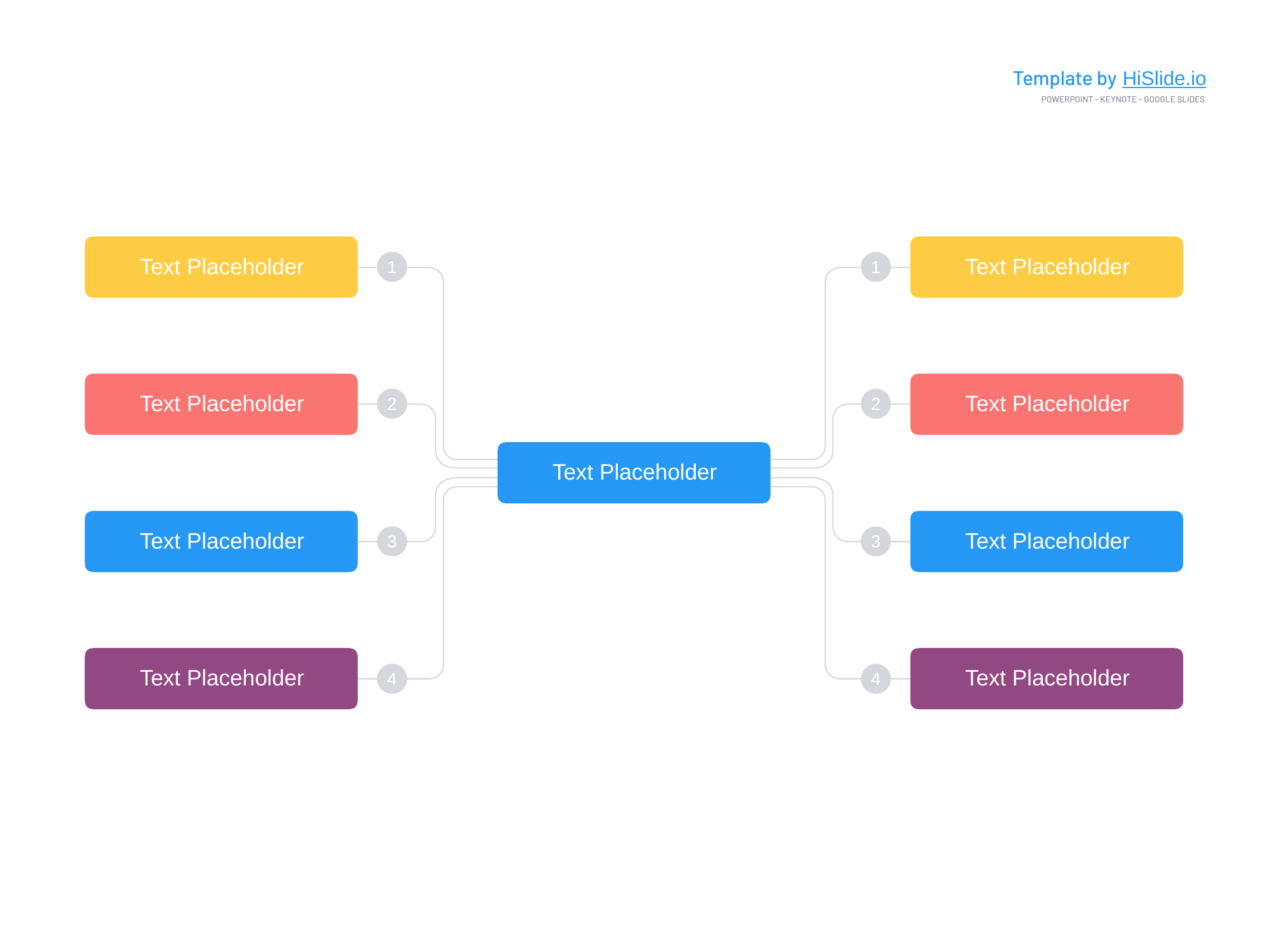

Template by HiSlide.io
PowerPoint - Keynote - Google Slides

Text Placeholder
Text Placeholder

1
1

Text Placeholder
Text Placeholder

2
2

Text Placeholder

Text Placeholder
Text Placeholder

3
3

Text Placeholder
Text Placeholder

4
4